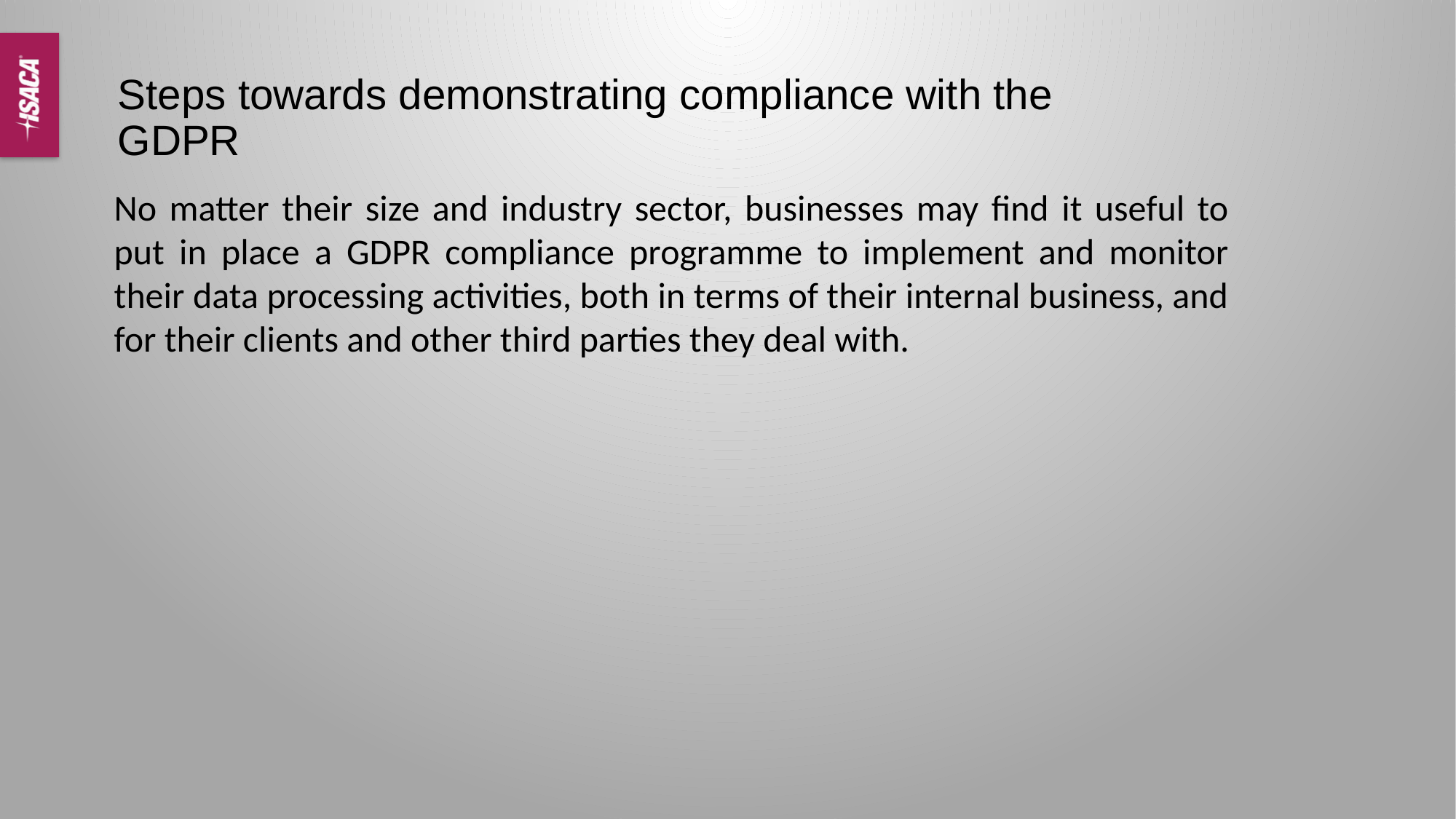

# Steps towards demonstrating compliance with the GDPR
No matter their size and industry sector, businesses may find it useful to put in place a GDPR compliance programme to implement and monitor their data processing activities, both in terms of their internal business, and for their clients and other third parties they deal with.